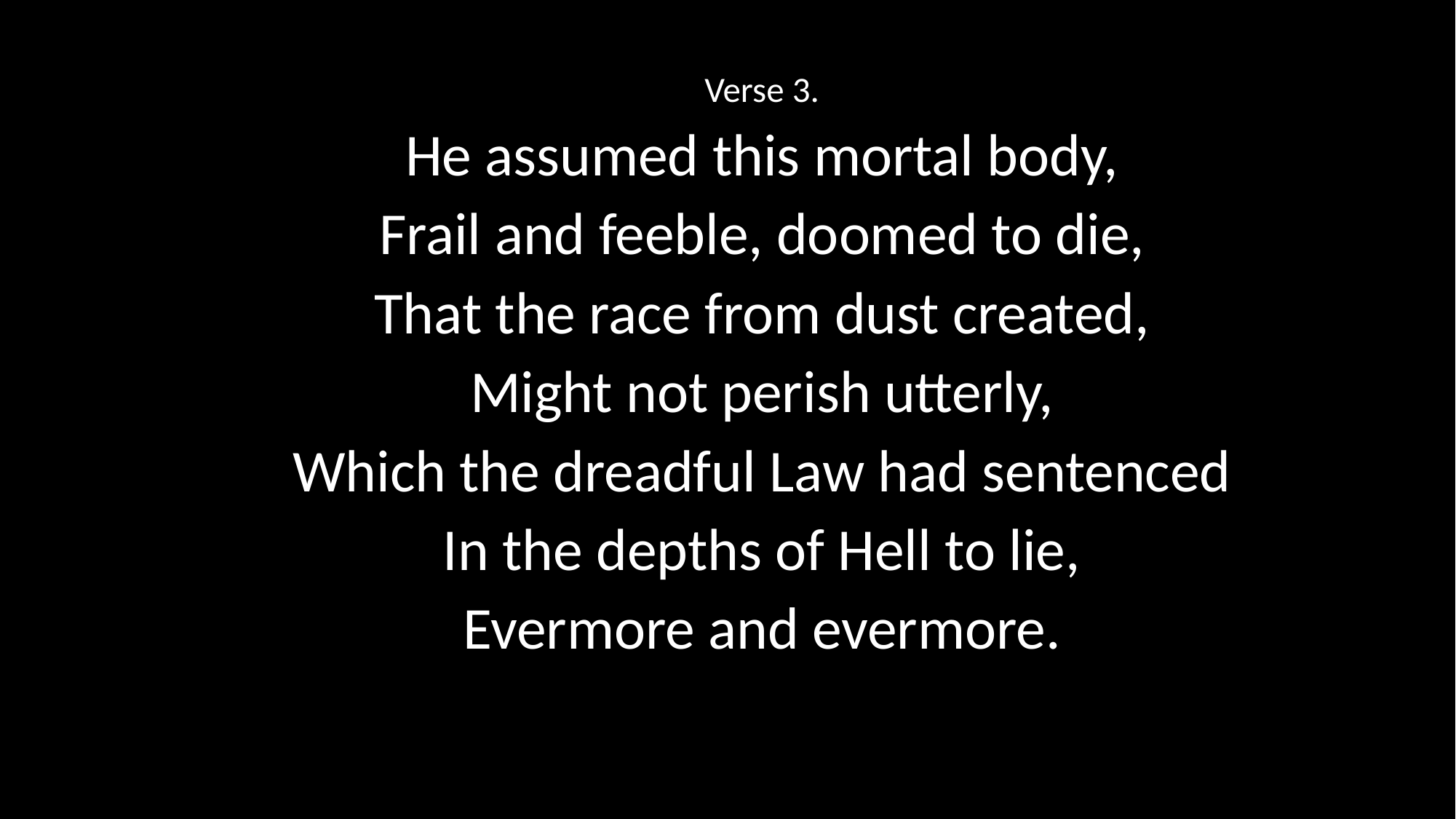

Verse 3.
He assumed this mortal body,
Frail and feeble, doomed to die,
That the race from dust created,
Might not perish utterly,
Which the dreadful Law had sentenced
In the depths of Hell to lie,
Evermore and evermore.